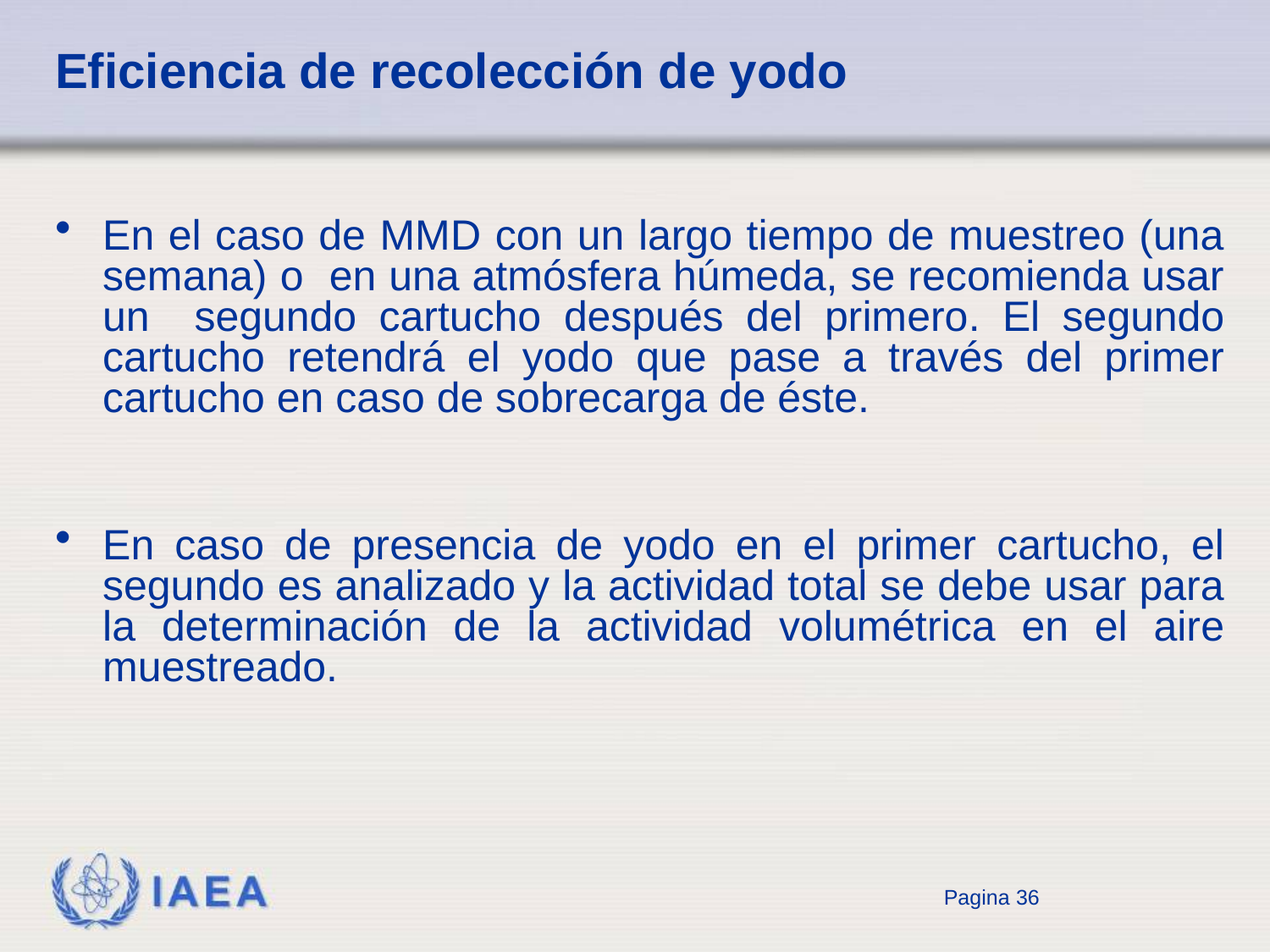

# Eficiencia de recolección de yodo
En el caso de MMD con un largo tiempo de muestreo (una semana) o  en una atmósfera húmeda, se recomienda usar un  segundo cartucho después del primero. El segundo cartucho retendrá el yodo que pase a través del primer cartucho en caso de sobrecarga de éste.

En caso de presencia de yodo en el primer cartucho, el segundo es analizado y la actividad total se debe usar para la determinación de la actividad volumétrica en el aire muestreado.